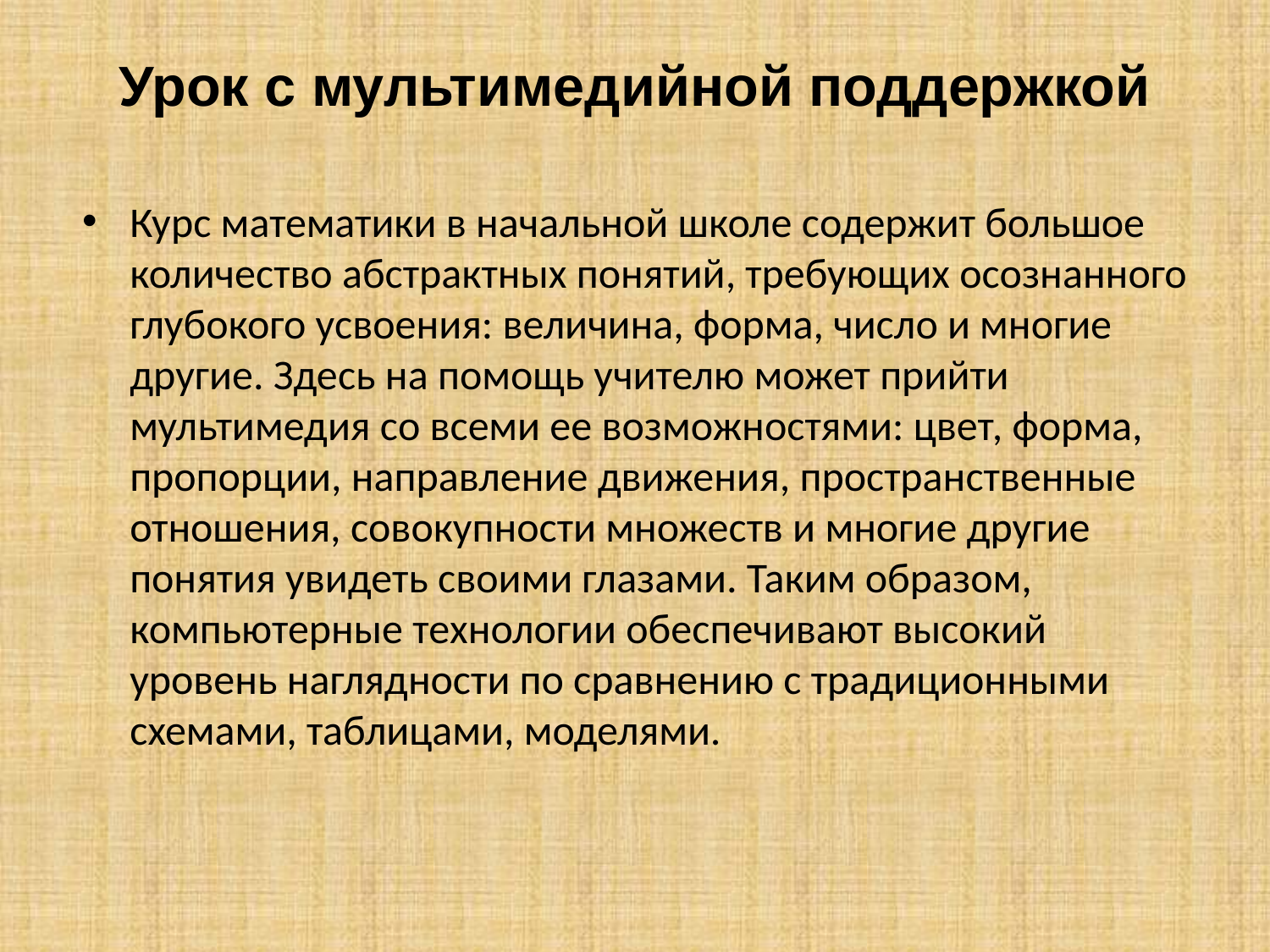

# Урок с мультимедийной поддержкой
Курс математики в начальной школе содержит большое количество абстрактных понятий, требующих осознанного глубокого усвоения: величина, форма, число и многие другие. Здесь на помощь учителю может прийти мультимедия со всеми ее возможностями: цвет, форма, пропорции, направление движения, пространственные отношения, совокупности множеств и многие другие понятия увидеть своими глазами. Таким образом, компьютерные технологии обеспечивают высокий уровень наглядности по сравнению с традиционными схемами, таблицами, моделями.